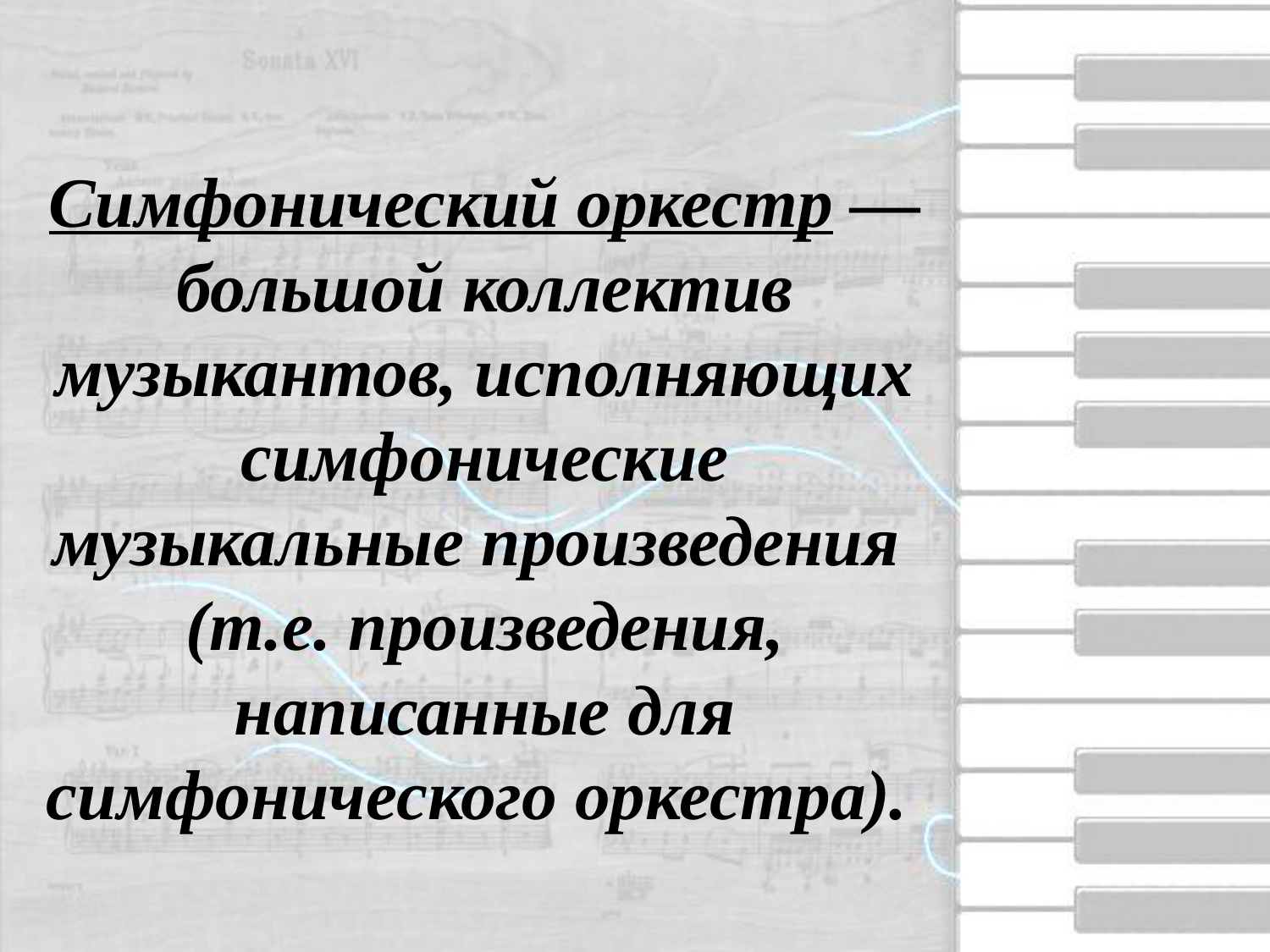

# Симфонический оркестр — большой коллектив музыкантов, исполняющих симфонические музыкальные произведения (т.е. произведения, написанные для симфонического оркестра).